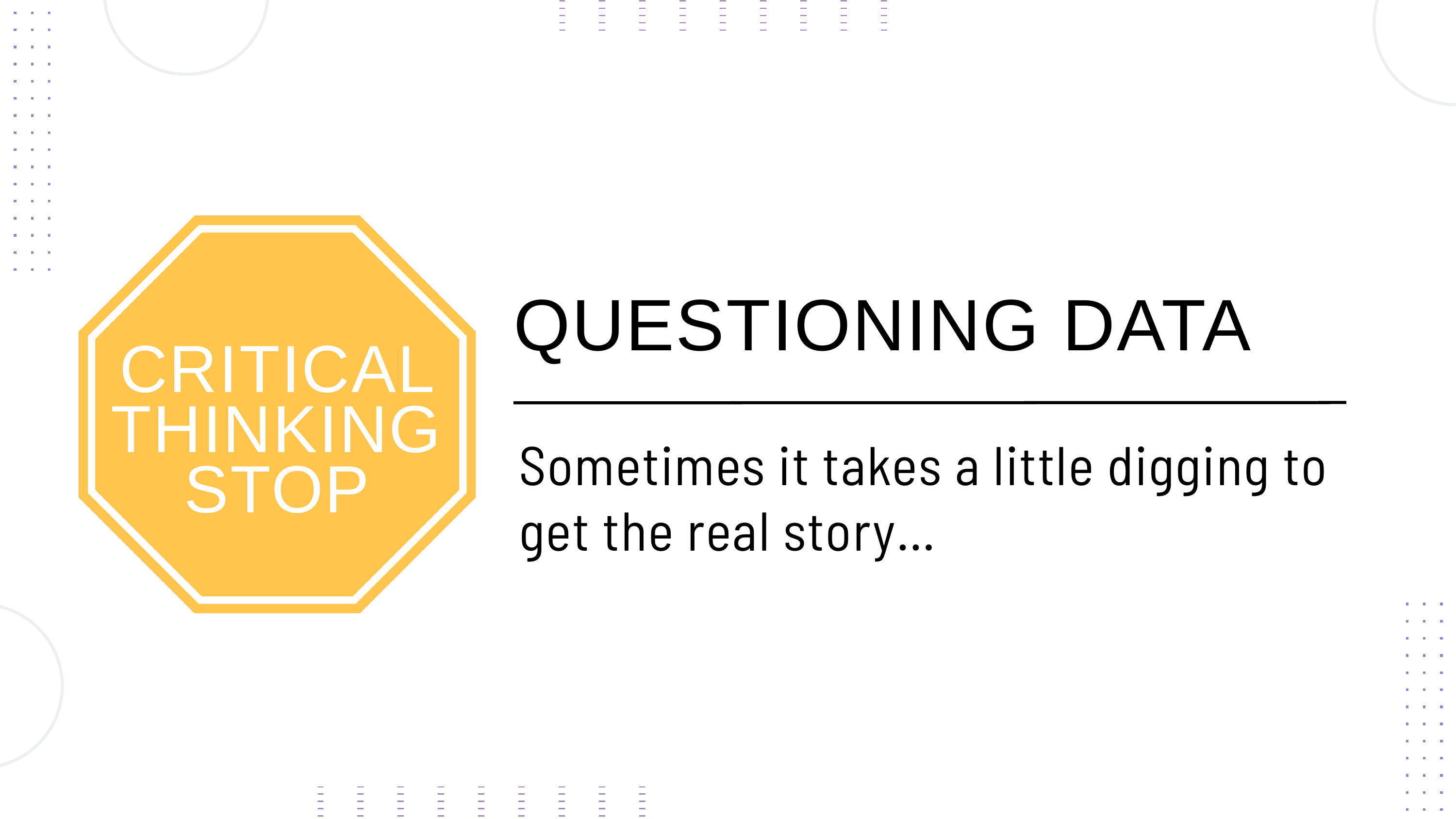

QUESTIONING DATA
CRITICAL THINKING STOP

Sometimes it takes a little digging to get the real story…